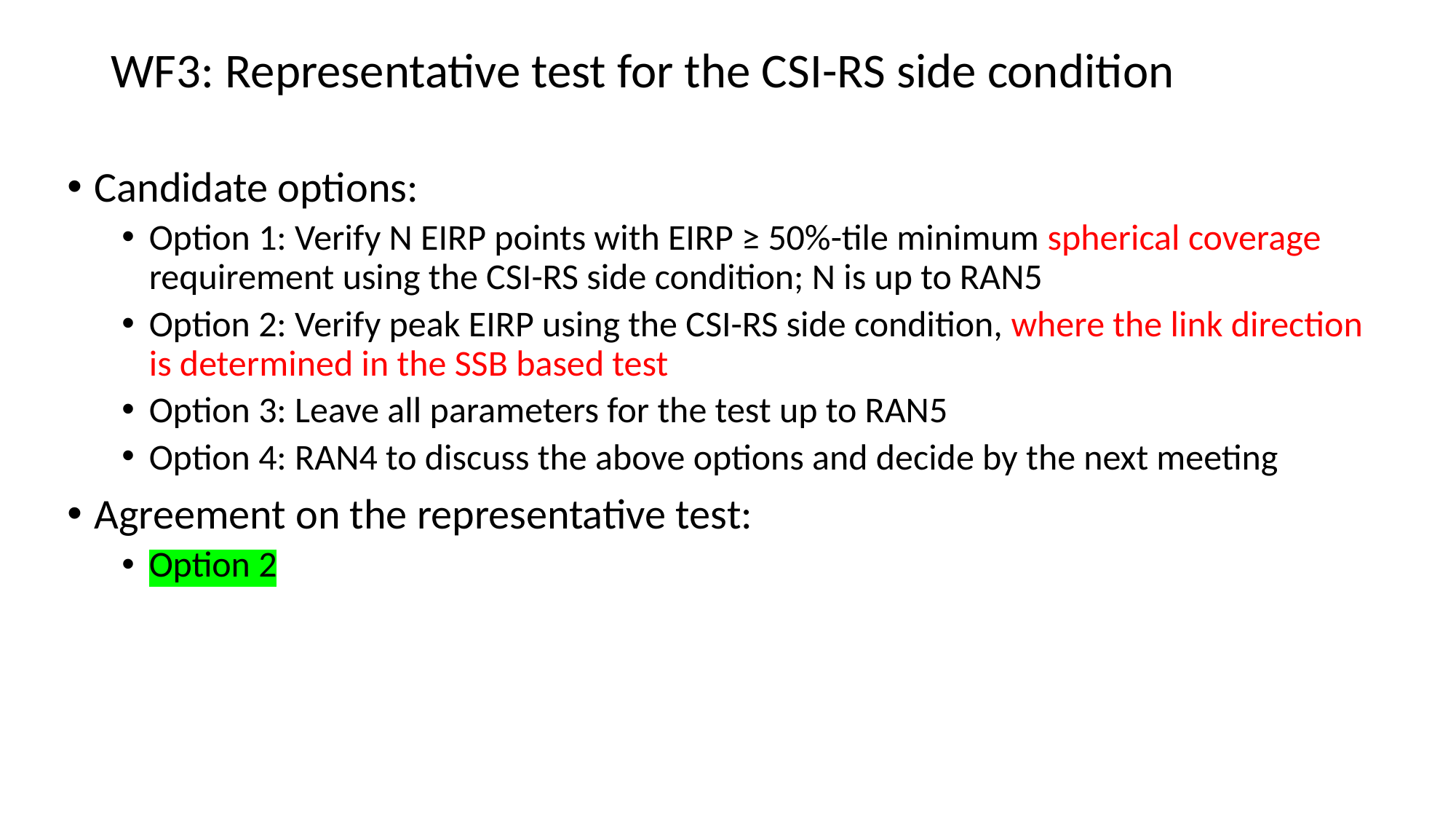

WF3: Representative test for the CSI-RS side condition
Candidate options:
Option 1: Verify N EIRP points with EIRP ≥ 50%-tile minimum spherical coverage requirement using the CSI-RS side condition; N is up to RAN5
Option 2: Verify peak EIRP using the CSI-RS side condition, where the link direction is determined in the SSB based test
Option 3: Leave all parameters for the test up to RAN5
Option 4: RAN4 to discuss the above options and decide by the next meeting
Agreement on the representative test:
Option 2